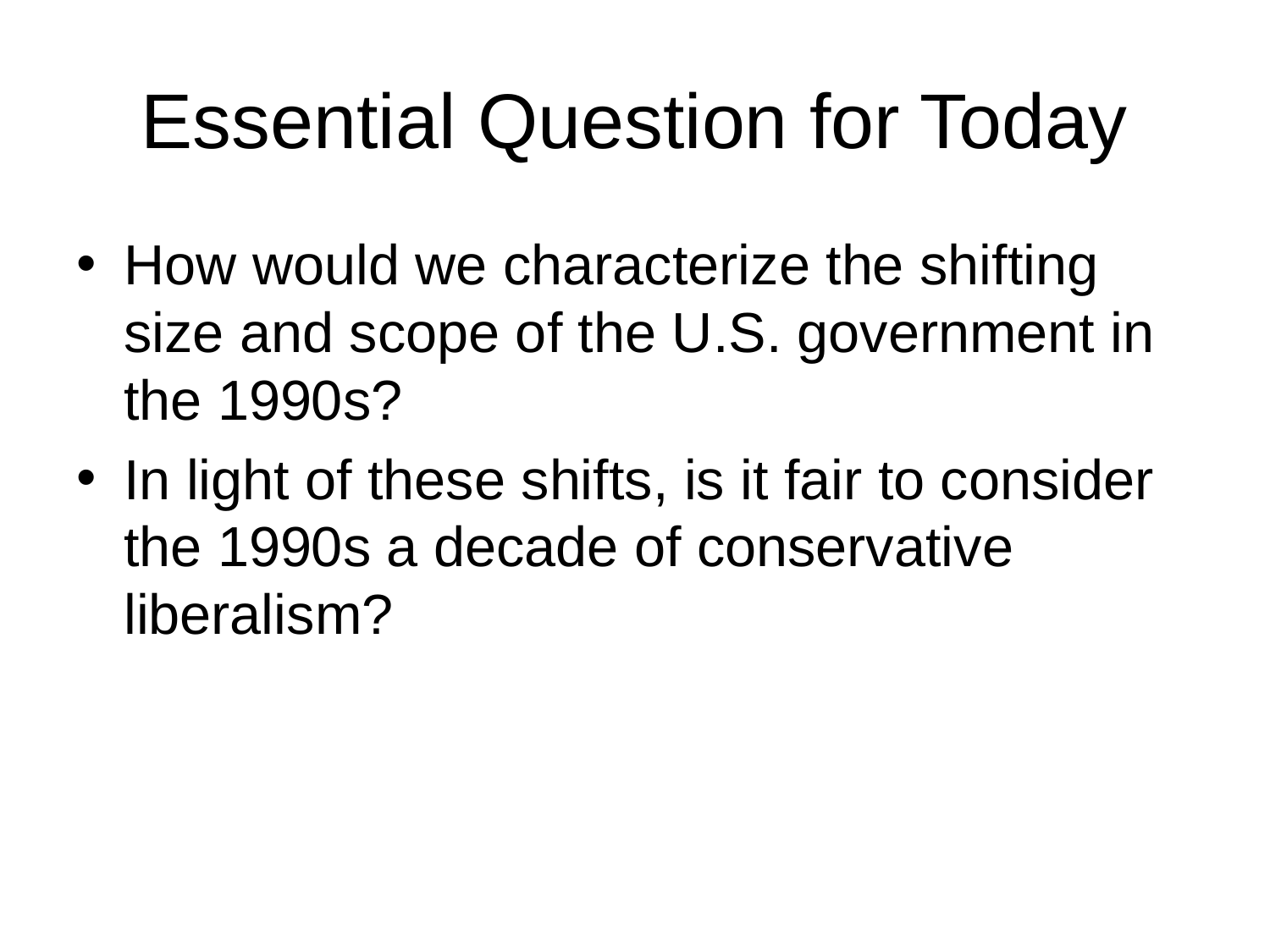

# Essential Question for Today
How would we characterize the shifting size and scope of the U.S. government in the 1990s?
In light of these shifts, is it fair to consider the 1990s a decade of conservative liberalism?